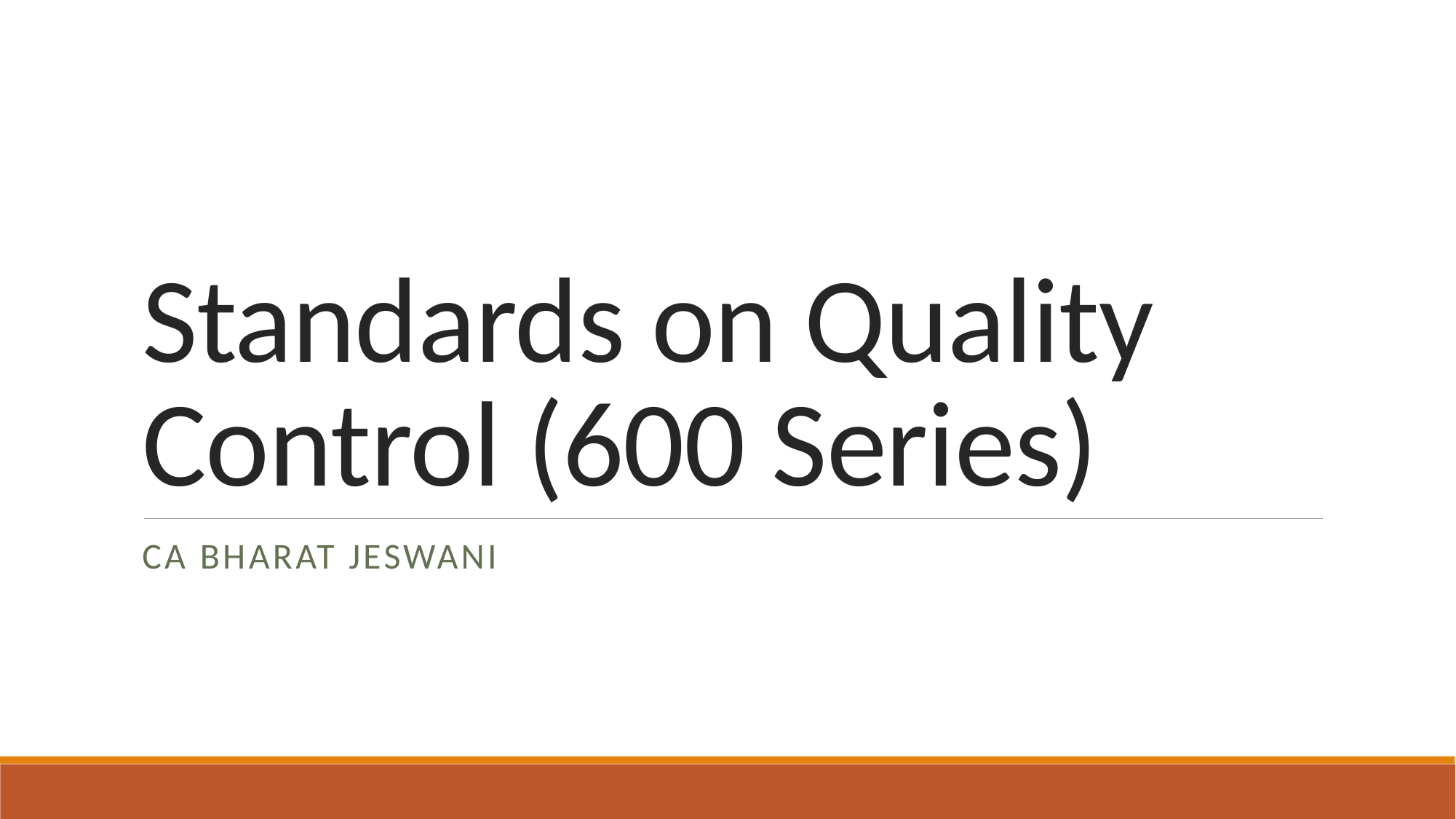

# Standards on Quality Control (600 Series)
CA Bharat Jeswani